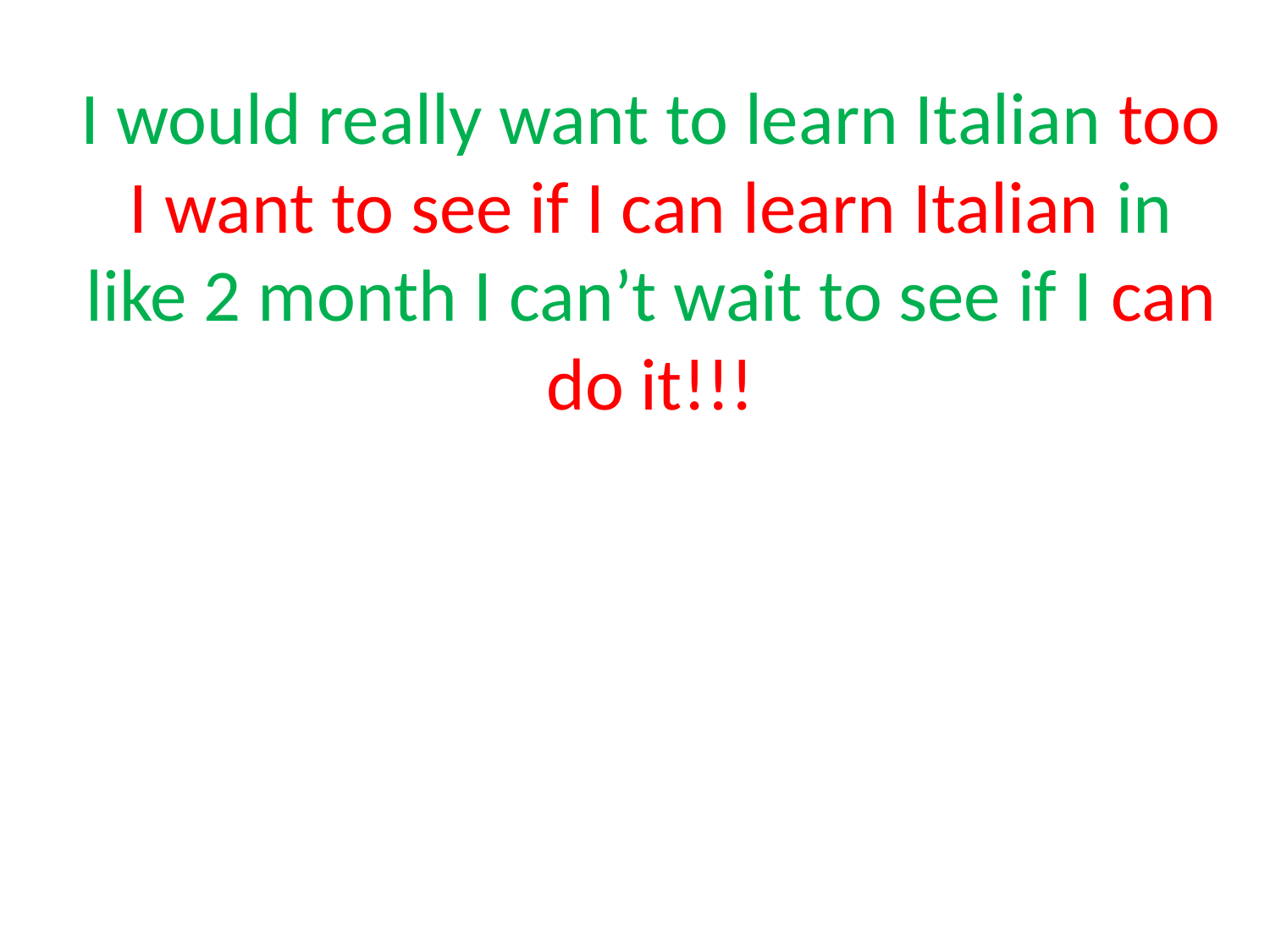

# I would really want to learn Italian too I want to see if I can learn Italian in like 2 month I can’t wait to see if I can do it!!!